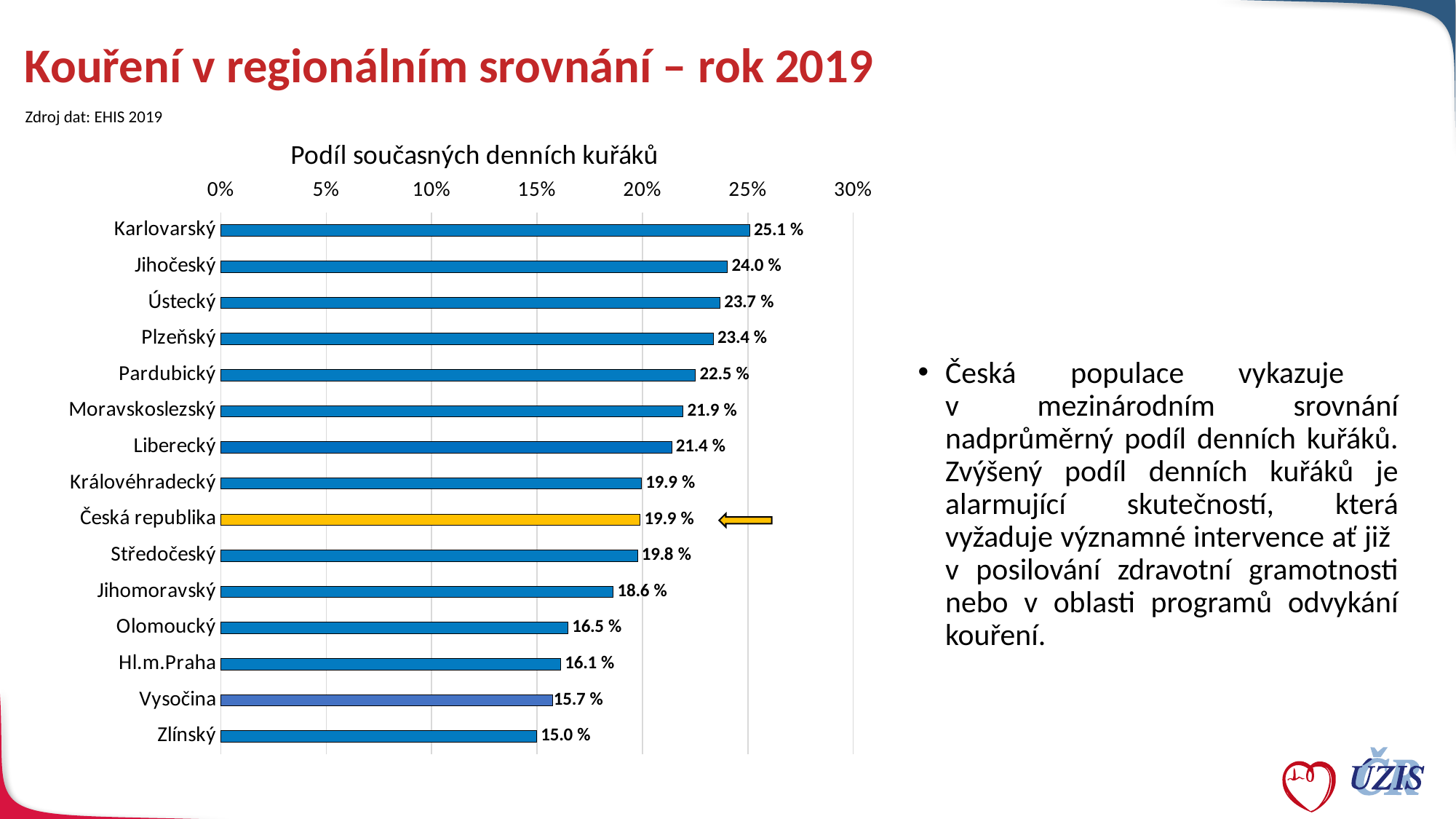

# Kouření v regionálním srovnání – rok 2019
Zdroj dat: EHIS 2019

### Chart: Podíl současných denních kuřáků

| Category | celkem |
|---|---|
| Zlínský | 0.1497981754898341 |
| Vysočina | 0.15743418012756694 |
| Hl.m.Praha | 0.16119588147309996 |
| Olomoucký | 0.16462514701247588 |
| Jihomoravský | 0.18617682344236033 |
| Středočeský | 0.19762792002971685 |
| Česká republika | 0.19894414556089896 |
| Královéhradecký | 0.1994672119407984 |
| Liberecký | 0.21389979946634846 |
| Moravskoslezský | 0.21923580082920743 |
| Pardubický | 0.2251653926175281 |
| Plzeňský | 0.2335553092991704 |
| Ústecký | 0.23678790814613168 |
| Jihočeský | 0.24028516919369414 |
| Karlovarský | 0.2508218263991518 |
Česká populace vykazuje
v mezinárodním srovnání nadprůměrný podíl denních kuřáků. Zvýšený podíl denních kuřáků je alarmující skutečností, která vyžaduje významné intervence ať již
v posilování zdravotní gramotnosti nebo v oblasti programů odvykání kouření.